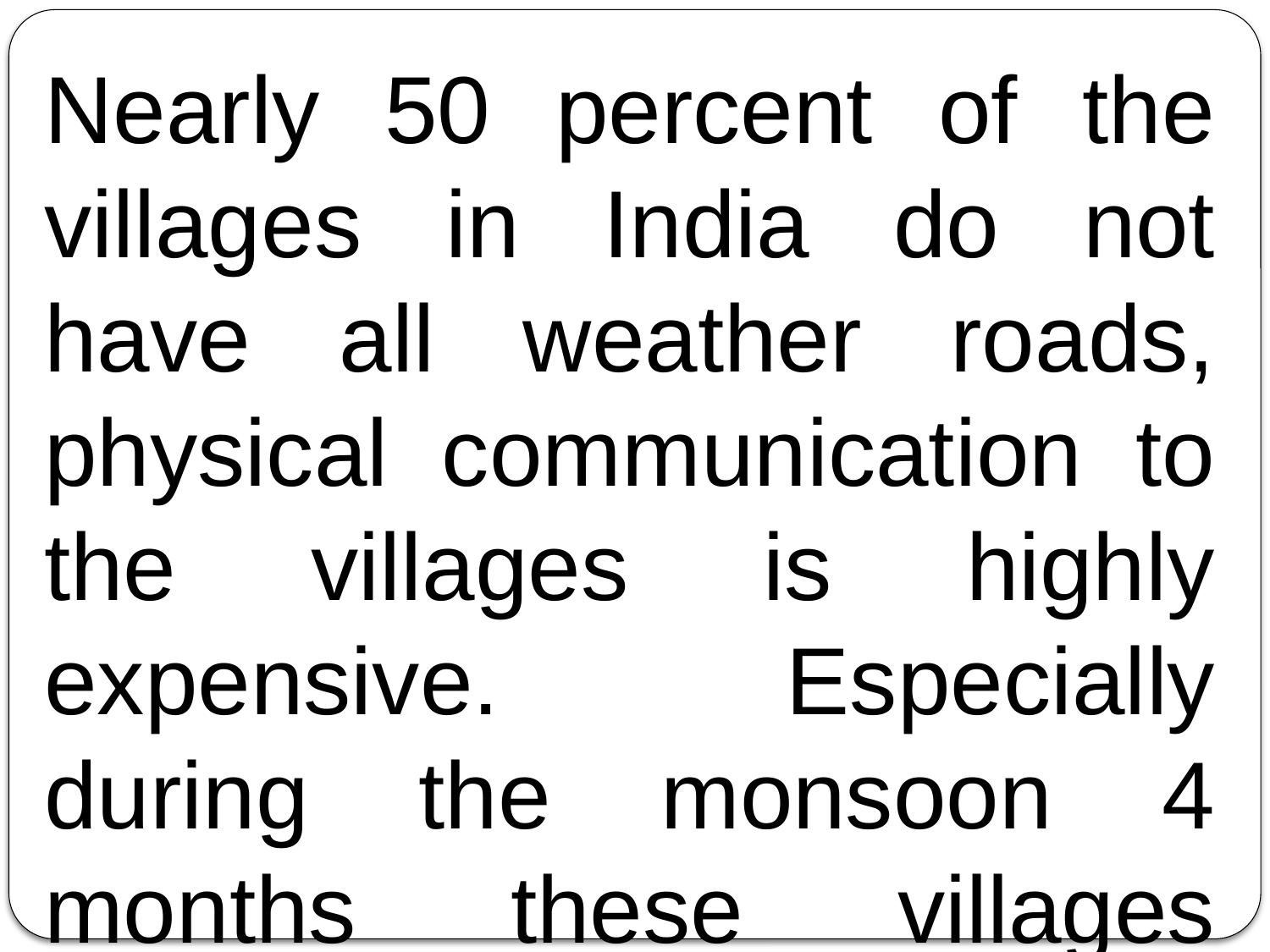

Nearly 50 percent of the villages in India do not have all weather roads, physical communication to the villages is highly expensive. Especially during the monsoon 4 months these villages become complete inaccessible